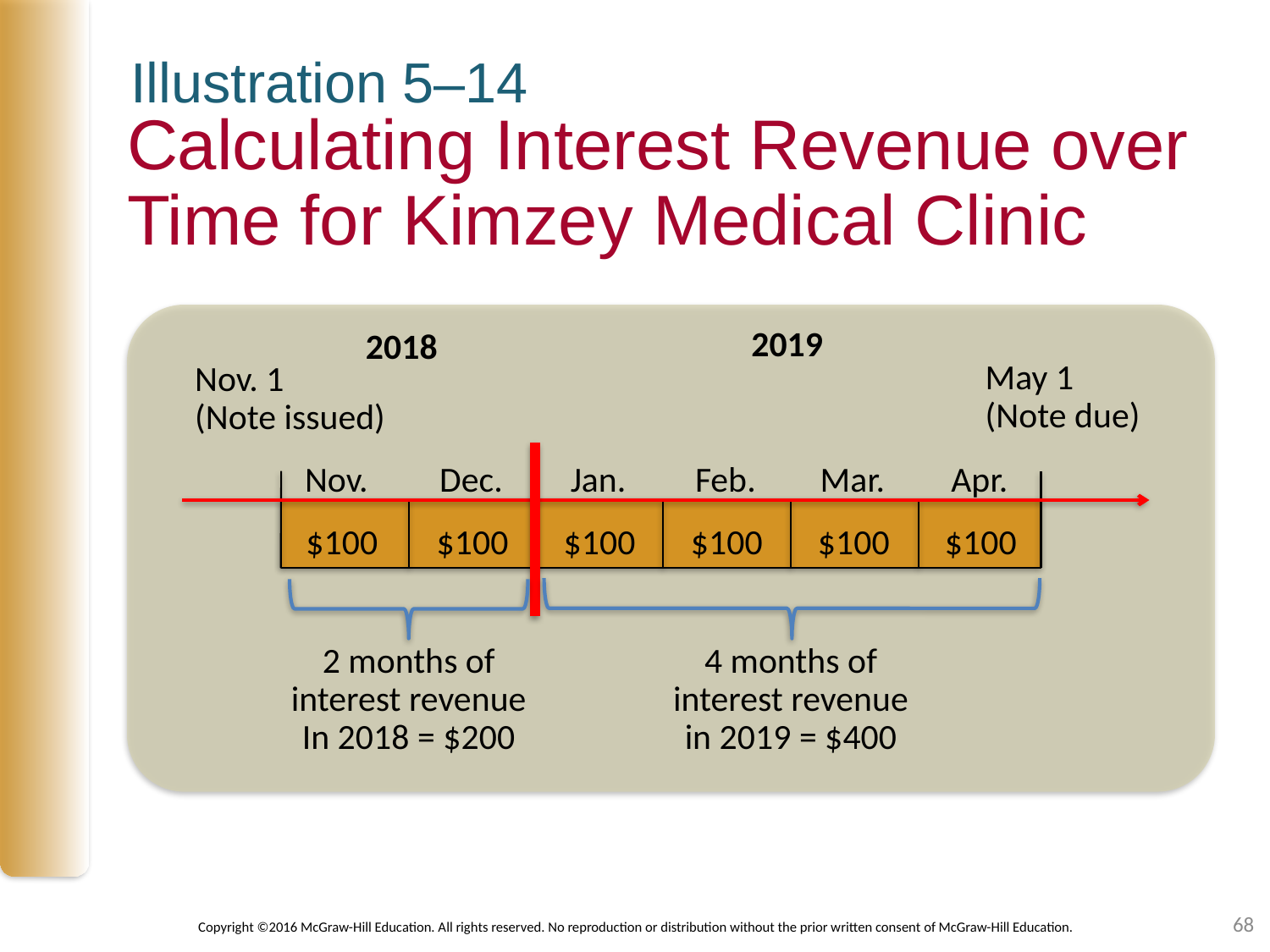

Illustration 5–14
# Calculating Interest Revenue over Time for Kimzey Medical Clinic

2019
2018
May 1
(Note due)
Nov. 1
(Note issued)

Nov.	Dec.	Jan.	Feb.	Mar.	Apr.

$100	$100	$100	$100	$100	$100

2 months of
interest revenue
In 2018 = $200
4 months of
interest revenue
in 2019 = $400